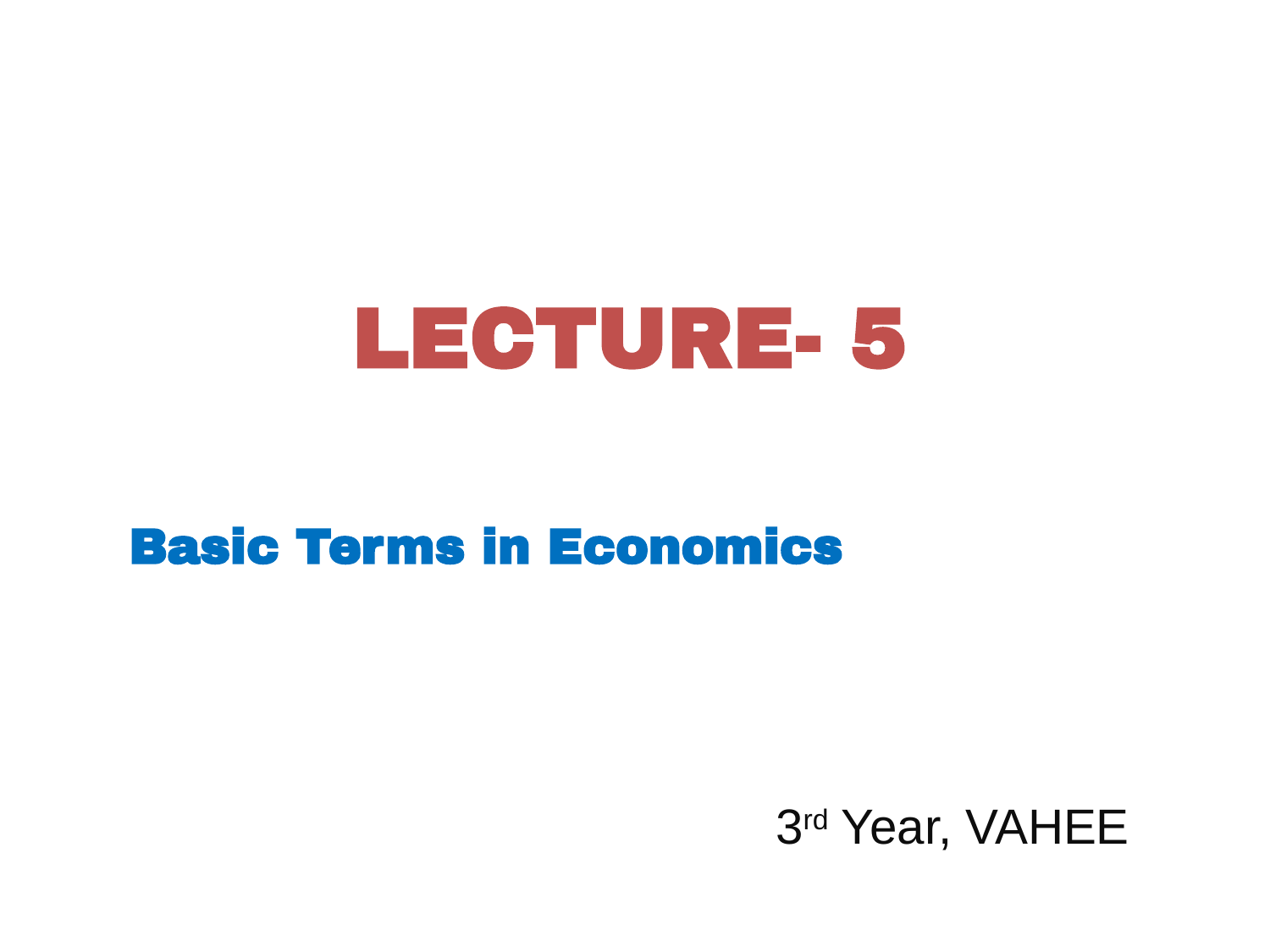

# LECTURE- 5
Basic Terms in Economics

3rd Year, VAHEE